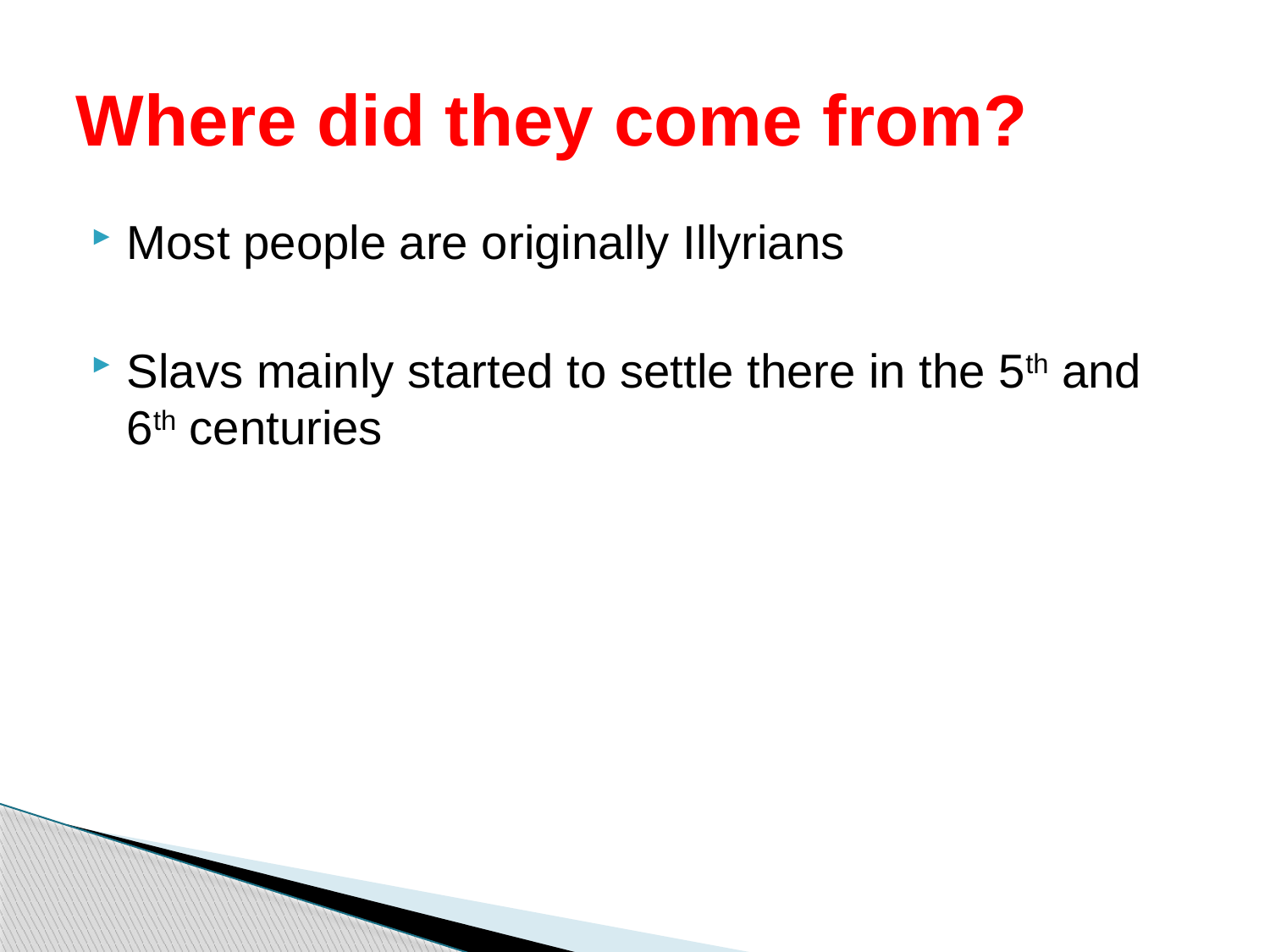

# Where did they come from?
Most people are originally Illyrians

Slavs mainly started to settle there in the 5th and 6th centuries